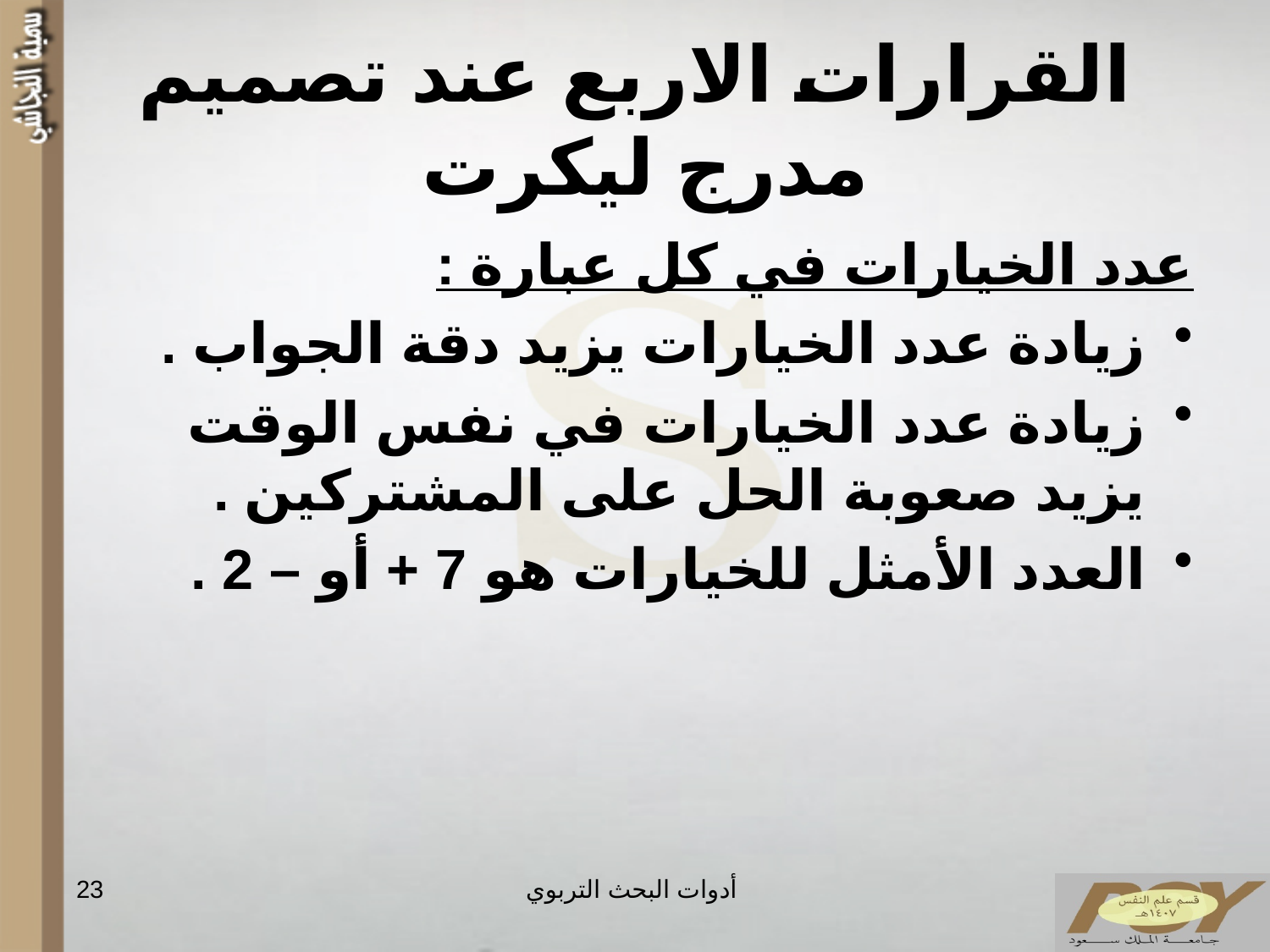

# القرارات الاربع عند تصميم مدرج ليكرت
عدد الخيارات في كل عبارة :
زيادة عدد الخيارات يزيد دقة الجواب .
زيادة عدد الخيارات في نفس الوقت يزيد صعوبة الحل على المشتركين .
العدد الأمثل للخيارات هو 7 + أو – 2 .
23
أدوات البحث التربوي